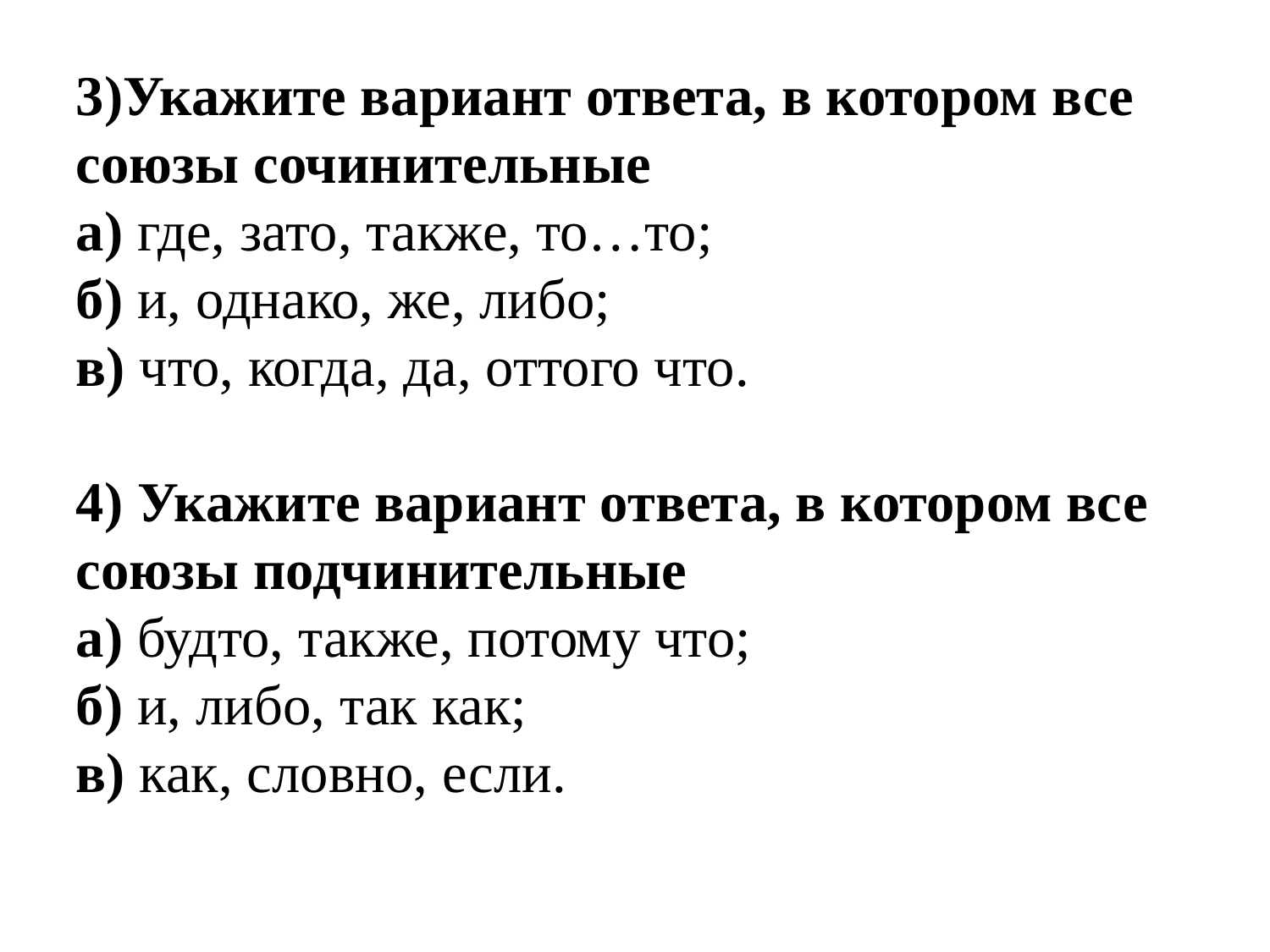

3)Укажите вариант ответа, в котором все союзы сочинительные
а) где, зато, также, то…то;
б) и, однако, же, либо;
в) что, когда, да, оттого что.

4) Укажите вариант ответа, в котором все союзы подчинительные
а) будто, также, потому что;
б) и, либо, так как;
в) как, словно, если.